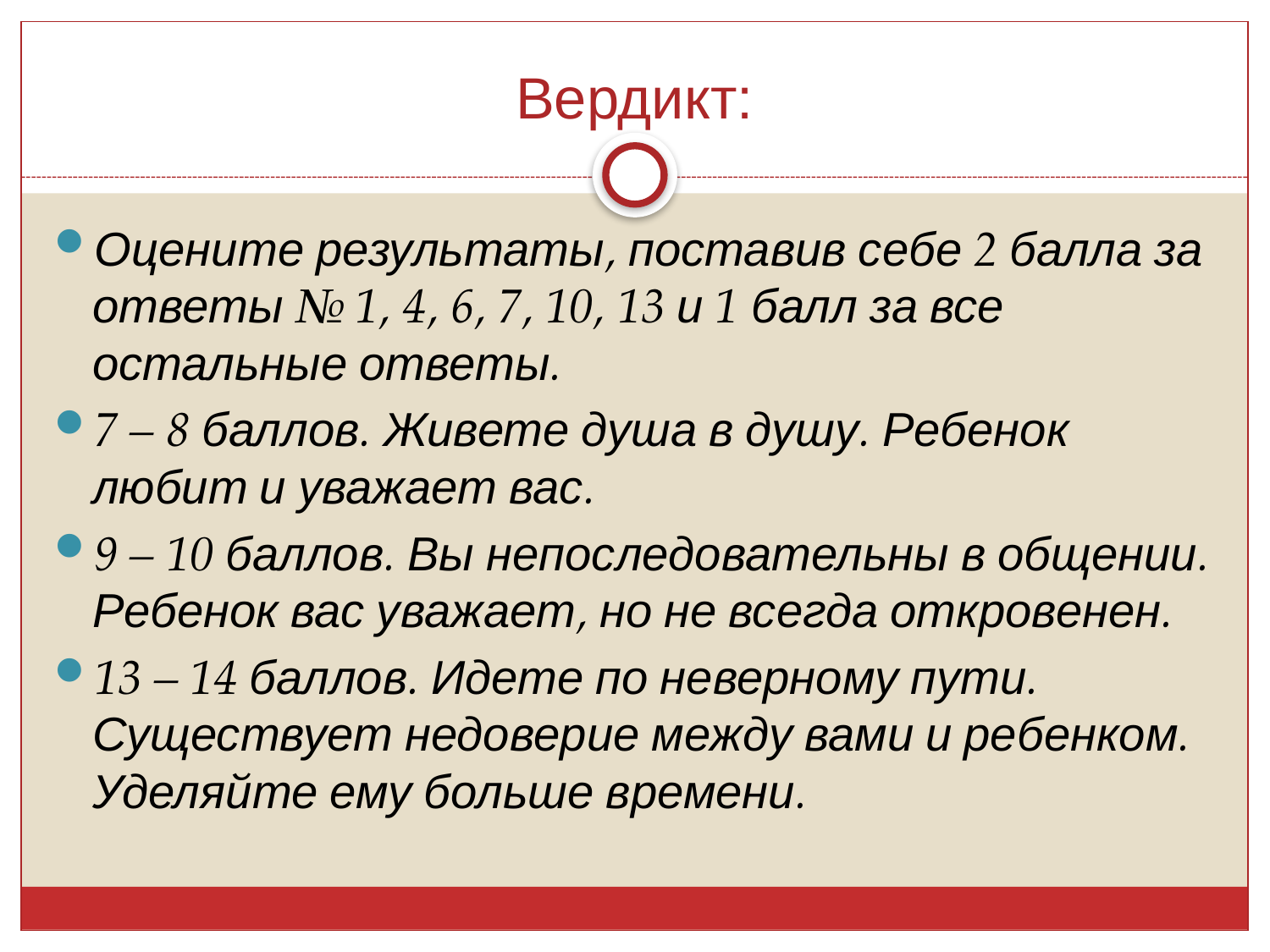

# Вердикт:
Оцените результаты, поставив себе 2 балла за ответы № 1, 4, 6, 7, 10, 13 и 1 балл за все остальные ответы.
7 – 8 баллов. Живете душа в душу. Ребенок любит и уважает вас.
9 – 10 баллов. Вы непоследовательны в общении. Ребенок вас уважает, но не всегда откровенен.
13 – 14 баллов. Идете по неверному пути. Существует недоверие между вами и ребенком. Уделяйте ему больше времени.